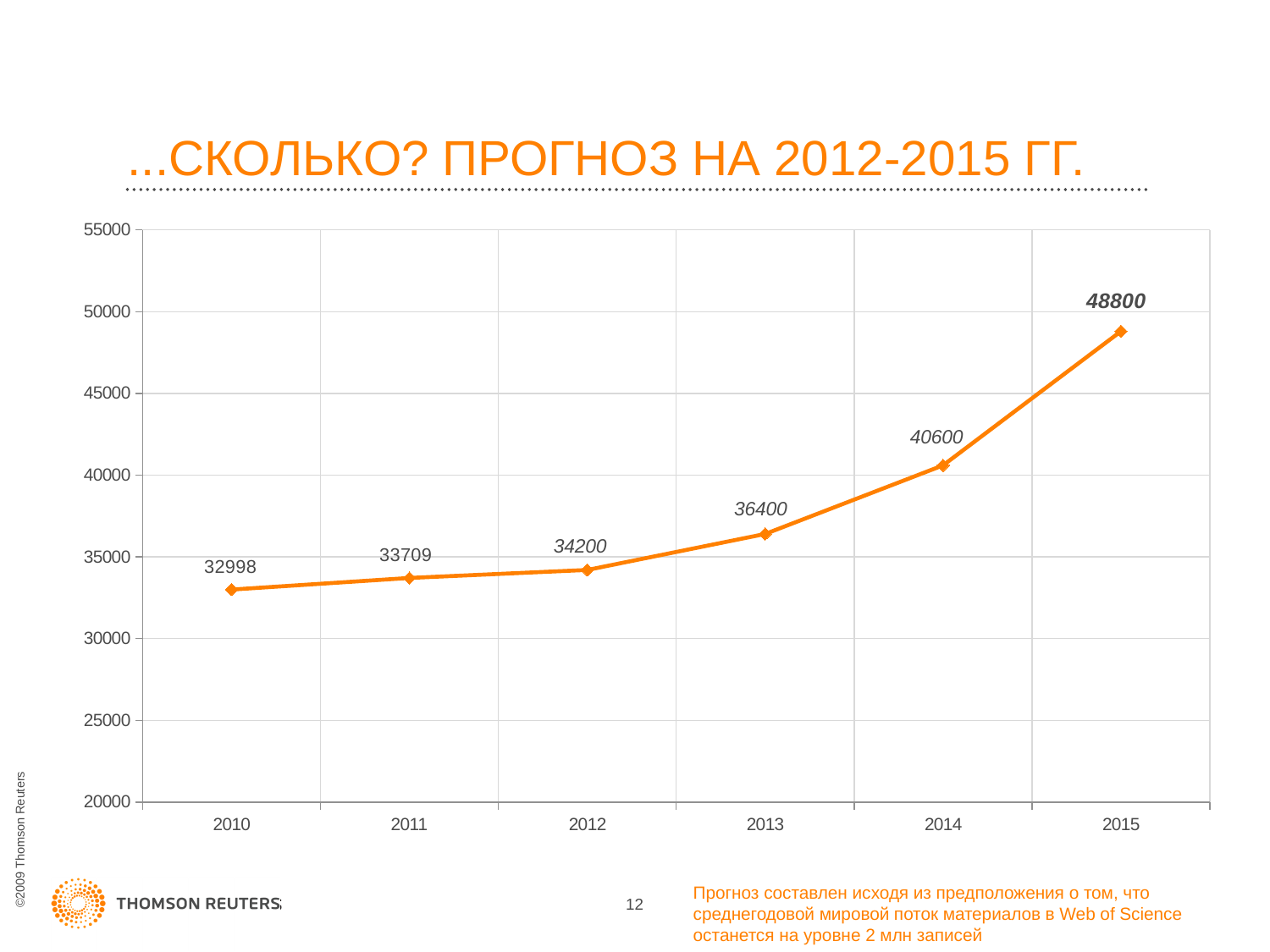

# ...СКОЛЬКО? ПРОГНОЗ НА 2012-2015 ГГ.

### Chart

| Category |  |
|---|---|
| 2010 | 32998.0 |
| 2011 | 33709.0 |
| 2012 | 34200.0 |
| 2013 | 36400.0 |
| 2014 | 40600.00000000001 |
| 2015 | 48800.0 |
Прогноз составлен исходя из предположения о том, что среднегодовой мировой поток материалов в Web of Science останется на уровне 2 млн записей
12